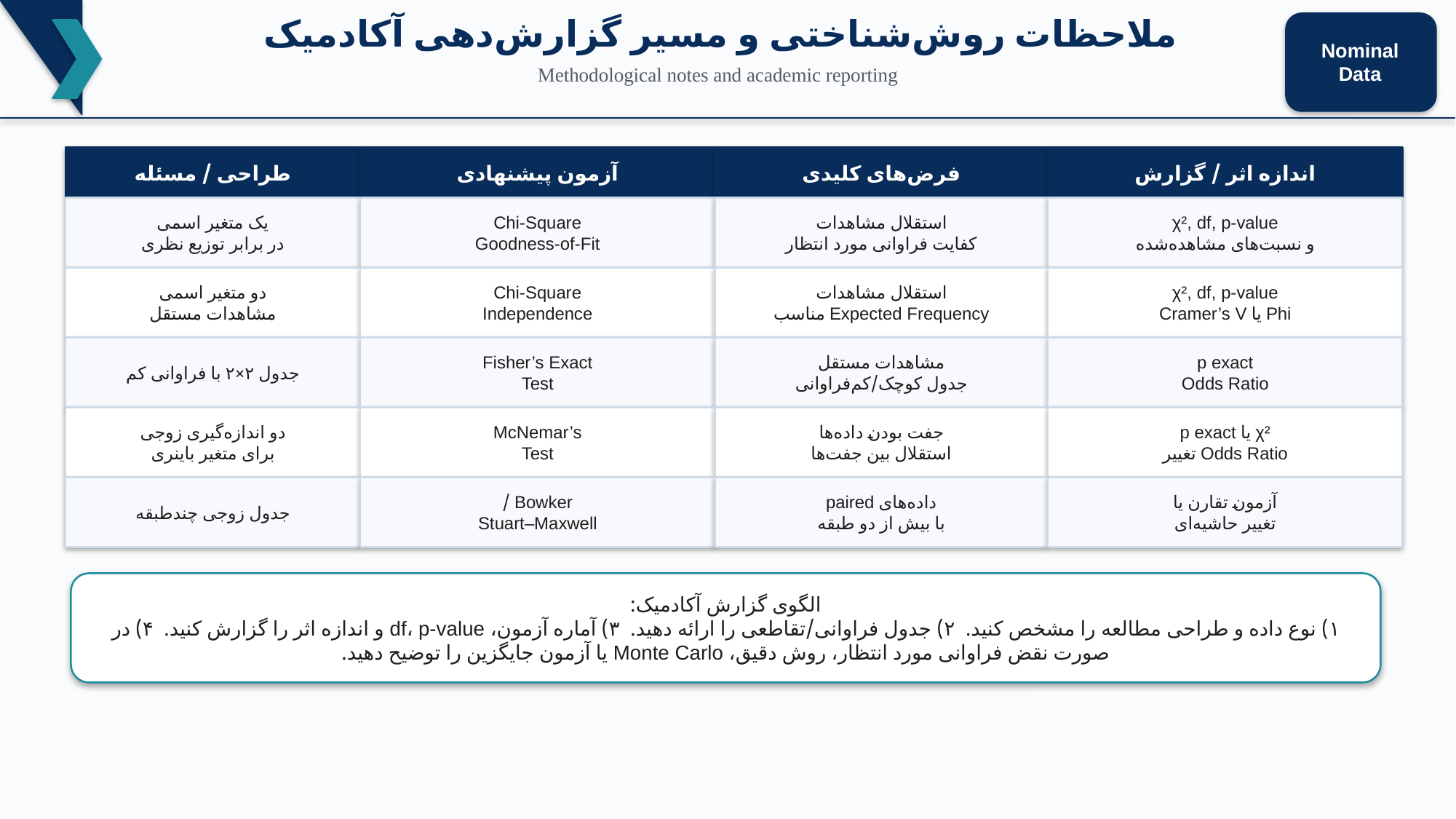

ملاحظات روش‌شناختی و مسیر گزارش‌دهی آکادمیک

Nominal
Data
Methodological notes and academic reporting
طراحی / مسئله
آزمون پیشنهادی
فرض‌های کلیدی
اندازه اثر / گزارش
یک متغیر اسمی
در برابر توزیع نظری
Chi-Square
Goodness-of-Fit
استقلال مشاهدات
کفایت فراوانی مورد انتظار
χ², df, p-value
و نسبت‌های مشاهده‌شده
دو متغیر اسمی
مشاهدات مستقل
Chi-Square
Independence
استقلال مشاهدات
Expected Frequency مناسب
χ², df, p-value
Phi یا Cramer’s V
جدول ۲×۲ با فراوانی کم
Fisher’s Exact
Test
مشاهدات مستقل
جدول کوچک/کم‌فراوانی
p exact
Odds Ratio
دو اندازه‌گیری زوجی
برای متغیر باینری
McNemar’s
Test
جفت بودن داده‌ها
استقلال بین جفت‌ها
χ² یا p exact
Odds Ratio تغییر
جدول زوجی چندطبقه
Bowker /
Stuart–Maxwell
داده‌های paired
با بیش از دو طبقه
آزمون تقارن یا
تغییر حاشیه‌ای
الگوی گزارش آکادمیک:
۱) نوع داده و طراحی مطالعه را مشخص کنید.  ۲) جدول فراوانی/تقاطعی را ارائه دهید.  ۳) آماره آزمون، df، p-value و اندازه اثر را گزارش کنید.  ۴) در صورت نقض فراوانی مورد انتظار، روش دقیق، Monte Carlo یا آزمون جایگزین را توضیح دهید.